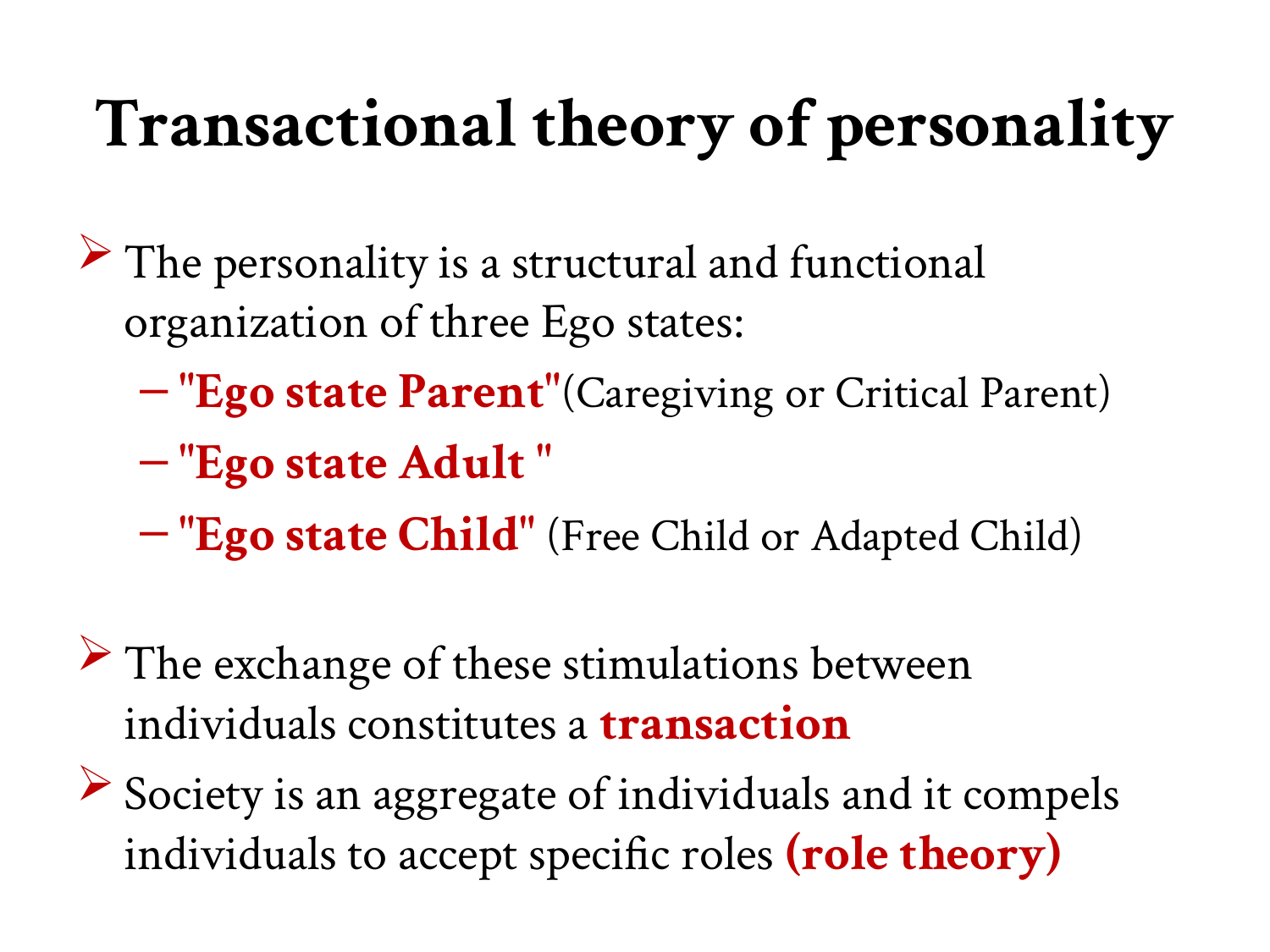

# Transactional theory of personality
The personality is a structural and functional organization of three Ego states:
"Ego state Parent"(Caregiving or Critical Parent)
"Ego state Adult "
"Ego state Child" (Free Child or Adapted Child)

The exchange of these stimulations between individuals constitutes a transaction
Society is an aggregate of individuals and it compels individuals to accept specific roles (role theory)